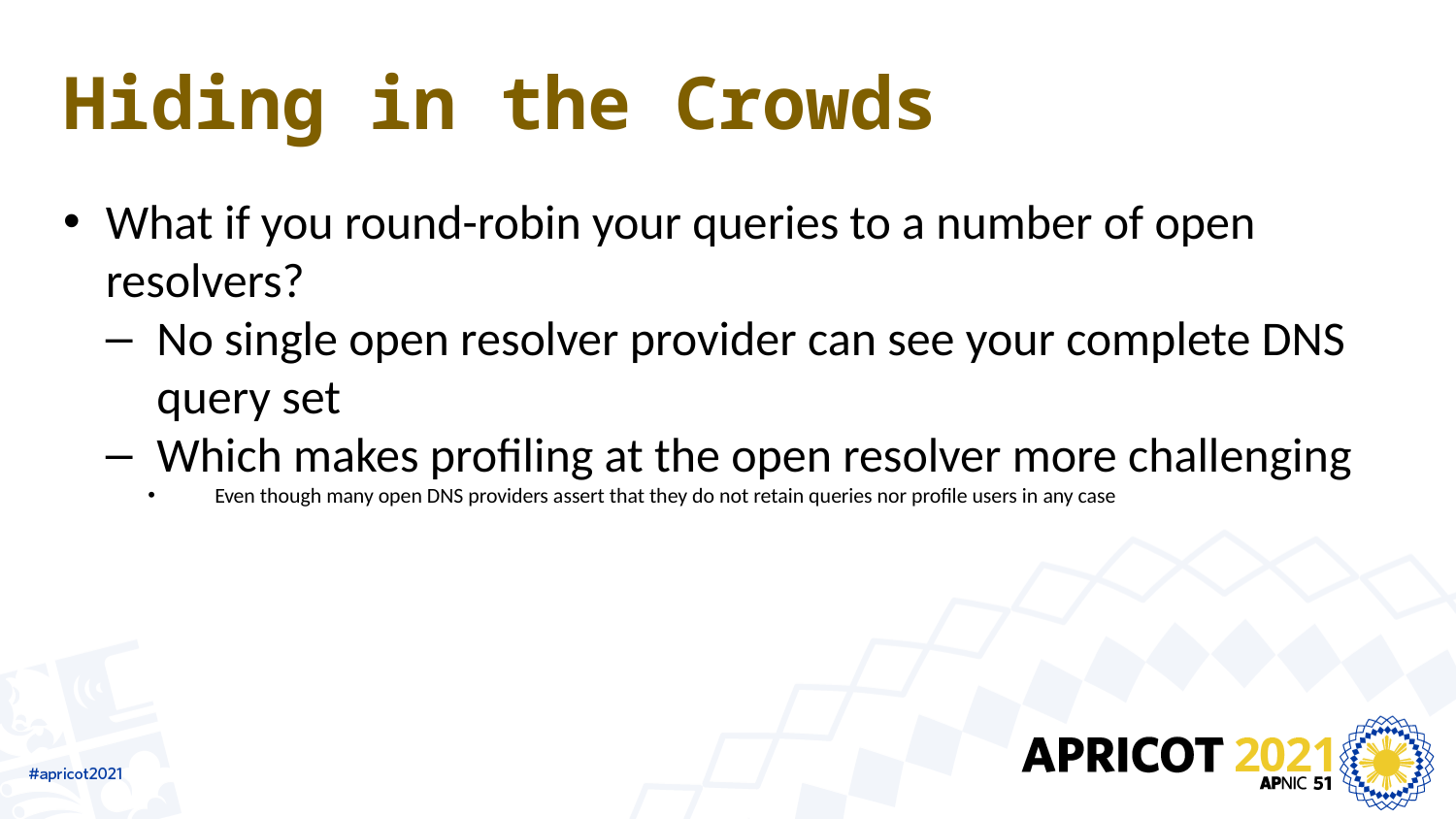

# Hiding in the Crowds
What if you round-robin your queries to a number of open resolvers?
No single open resolver provider can see your complete DNS query set
Which makes profiling at the open resolver more challenging
Even though many open DNS providers assert that they do not retain queries nor profile users in any case